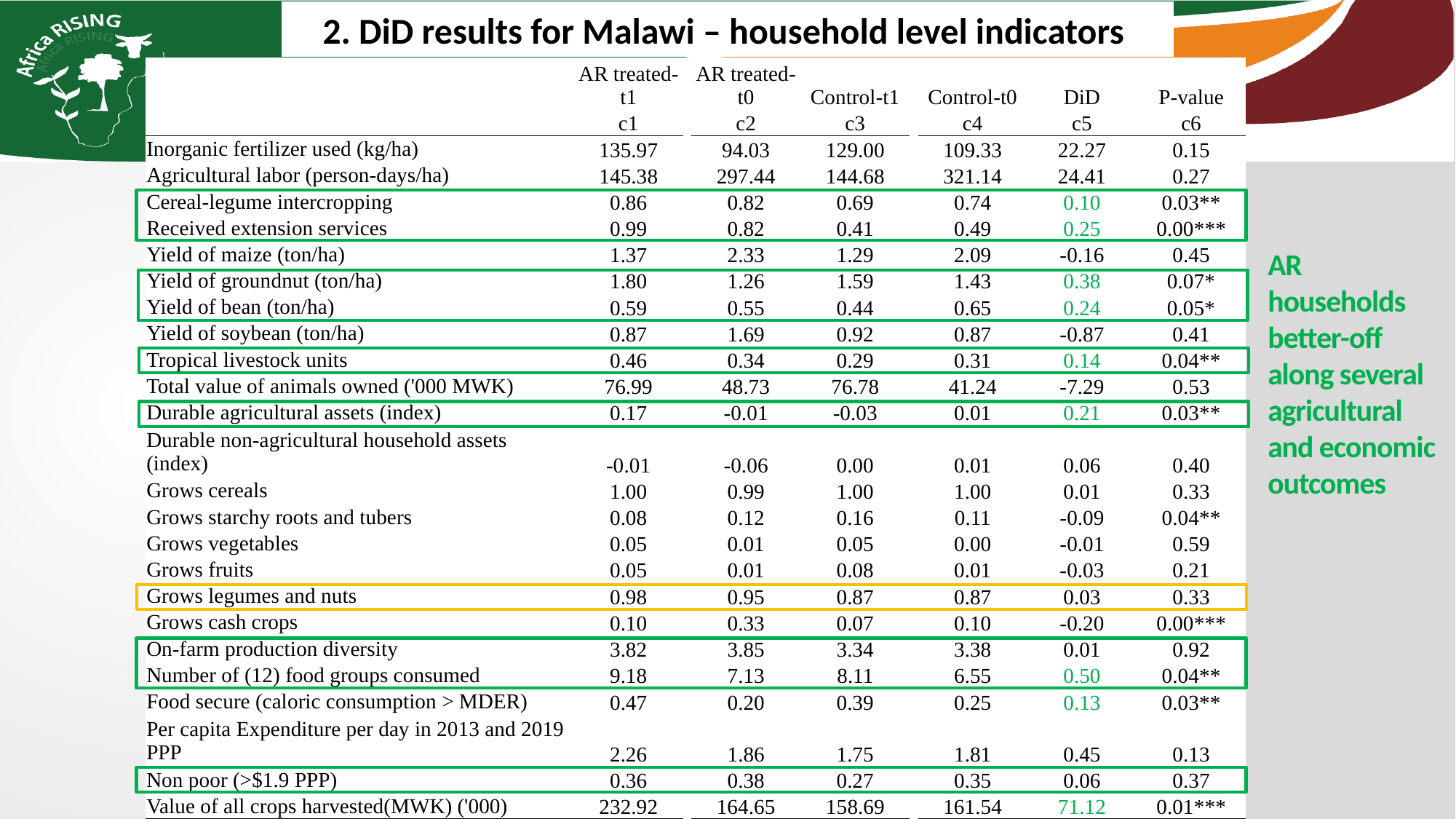

2. DiD results for Malawi – household level indicators
|  | AR treated-t1 |  | AR treated-t0 | Control-t1 |  | Control-t0 | DiD | P-value |
| --- | --- | --- | --- | --- | --- | --- | --- | --- |
|  | c1 |  | c2 | c3 |  | c4 | c5 | c6 |
| Inorganic fertilizer used (kg/ha) | 135.97 |  | 94.03 | 129.00 |  | 109.33 | 22.27 | 0.15 |
| Agricultural labor (person-days/ha) | 145.38 |  | 297.44 | 144.68 |  | 321.14 | 24.41 | 0.27 |
| Cereal-legume intercropping | 0.86 |  | 0.82 | 0.69 |  | 0.74 | 0.10 | 0.03\*\* |
| Received extension services | 0.99 |  | 0.82 | 0.41 |  | 0.49 | 0.25 | 0.00\*\*\* |
| Yield of maize (ton/ha) | 1.37 |  | 2.33 | 1.29 |  | 2.09 | -0.16 | 0.45 |
| Yield of groundnut (ton/ha) | 1.80 |  | 1.26 | 1.59 |  | 1.43 | 0.38 | 0.07\* |
| Yield of bean (ton/ha) | 0.59 |  | 0.55 | 0.44 |  | 0.65 | 0.24 | 0.05\* |
| Yield of soybean (ton/ha) | 0.87 |  | 1.69 | 0.92 |  | 0.87 | -0.87 | 0.41 |
| Tropical livestock units | 0.46 |  | 0.34 | 0.29 |  | 0.31 | 0.14 | 0.04\*\* |
| Total value of animals owned ('000 MWK) | 76.99 |  | 48.73 | 76.78 |  | 41.24 | -7.29 | 0.53 |
| Durable agricultural assets (index) | 0.17 |  | -0.01 | -0.03 |  | 0.01 | 0.21 | 0.03\*\* |
| Durable non-agricultural household assets (index) | -0.01 |  | -0.06 | 0.00 |  | 0.01 | 0.06 | 0.40 |
| Grows cereals | 1.00 |  | 0.99 | 1.00 |  | 1.00 | 0.01 | 0.33 |
| Grows starchy roots and tubers | 0.08 |  | 0.12 | 0.16 |  | 0.11 | -0.09 | 0.04\*\* |
| Grows vegetables | 0.05 |  | 0.01 | 0.05 |  | 0.00 | -0.01 | 0.59 |
| Grows fruits | 0.05 |  | 0.01 | 0.08 |  | 0.01 | -0.03 | 0.21 |
| Grows legumes and nuts | 0.98 |  | 0.95 | 0.87 |  | 0.87 | 0.03 | 0.33 |
| Grows cash crops | 0.10 |  | 0.33 | 0.07 |  | 0.10 | -0.20 | 0.00\*\*\* |
| On-farm production diversity | 3.82 |  | 3.85 | 3.34 |  | 3.38 | 0.01 | 0.92 |
| Number of (12) food groups consumed | 9.18 |  | 7.13 | 8.11 |  | 6.55 | 0.50 | 0.04\*\* |
| Food secure (caloric consumption > MDER) | 0.47 |  | 0.20 | 0.39 |  | 0.25 | 0.13 | 0.03\*\* |
| Per capita Expenditure per day in 2013 and 2019 PPP | 2.26 |  | 1.86 | 1.75 |  | 1.81 | 0.45 | 0.13 |
| Non poor (>$1.9 PPP) | 0.36 |  | 0.38 | 0.27 |  | 0.35 | 0.06 | 0.37 |
| Value of all crops harvested(MWK) ('000) | 232.92 |  | 164.65 | 158.69 |  | 161.54 | 71.12 | 0.01\*\*\* |
| note: .01 - \*\*\*; .05 - \*\*; .1 - \*; |  |  |  |  |  |  |  |  |

AR households better-off along several agricultural and economic outcomes